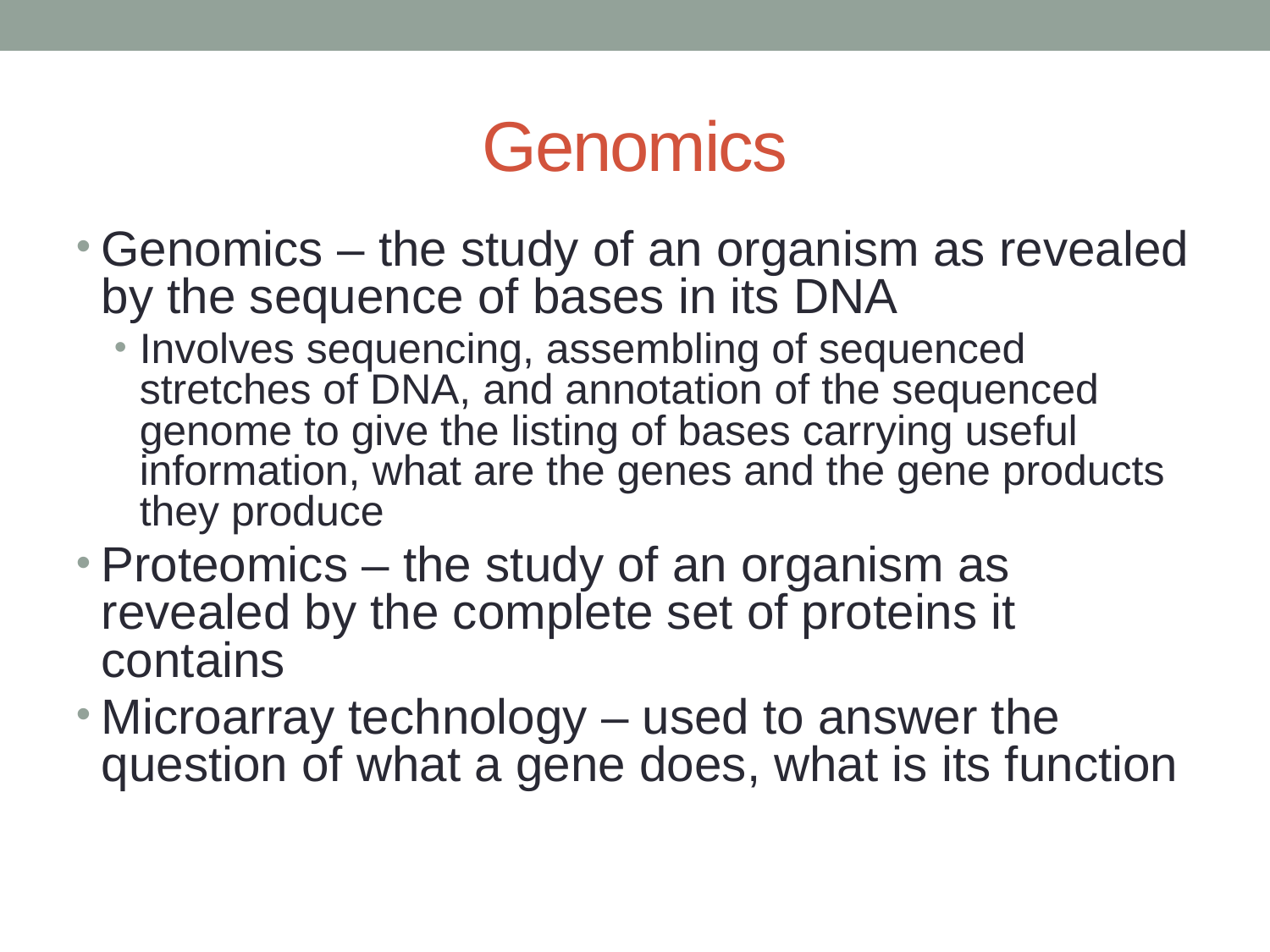

# Genomics
Genomics – the study of an organism as revealed by the sequence of bases in its DNA
Involves sequencing, assembling of sequenced stretches of DNA, and annotation of the sequenced genome to give the listing of bases carrying useful information, what are the genes and the gene products they produce
Proteomics – the study of an organism as revealed by the complete set of proteins it contains
Microarray technology – used to answer the question of what a gene does, what is its function